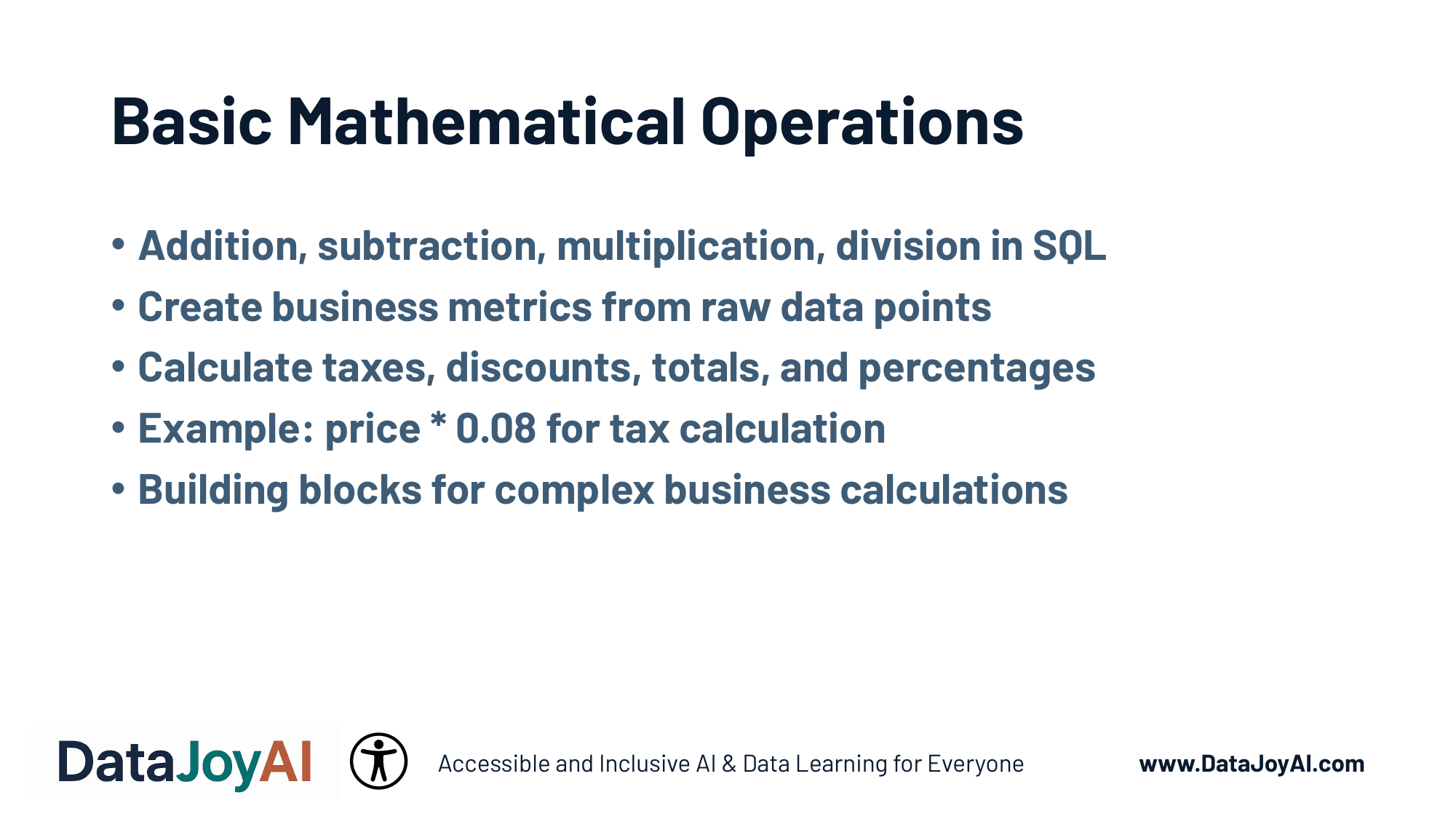

# Basic Mathematical Operations
Addition, subtraction, multiplication, division in SQL
Create business metrics from raw data points
Calculate taxes, discounts, totals, and percentages
Example: price * 0.08 for tax calculation
Building blocks for complex business calculations